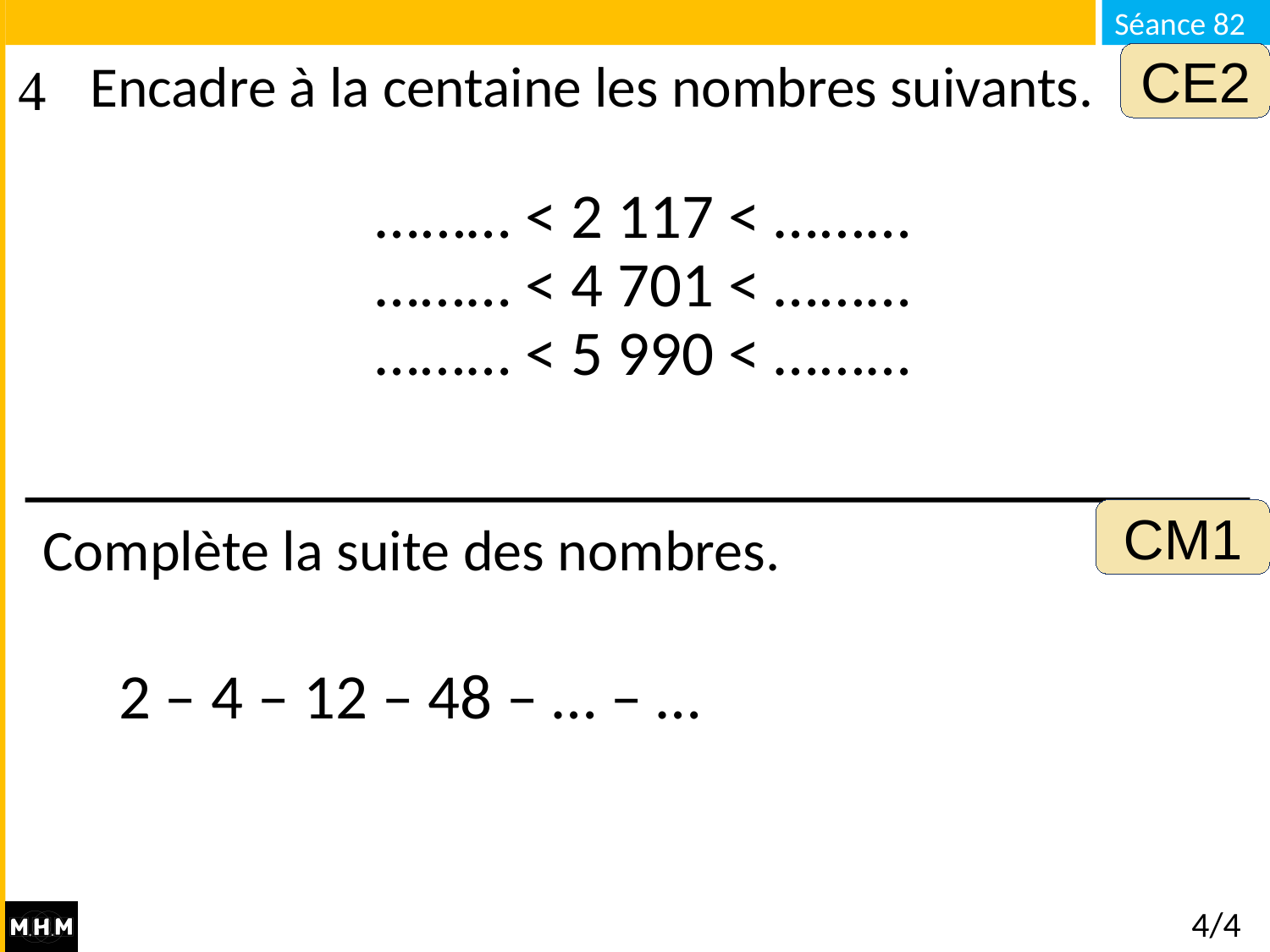

CE2
Encadre à la centaine les nombres suivants.
  …...… < 2 117 < …...…
  …...… < 4 701 < …...…
  …...… < 5 990 < …...…
CM1

Complète la suite des nombres.
2 – 4 – 12 – 48 – … – …
# 4/4